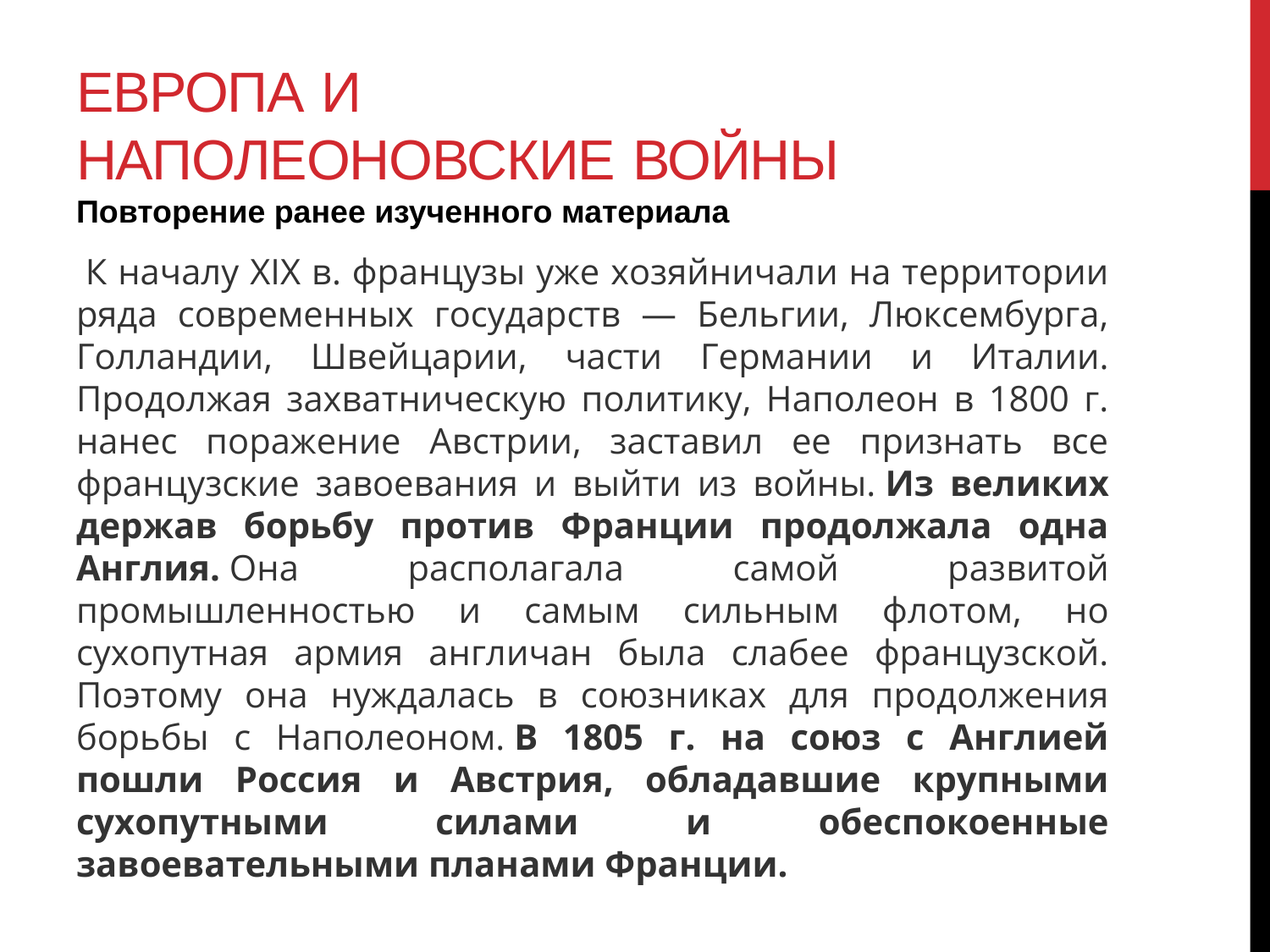

# Европа и наполеоновские войны Повторение ранее изученного материала
 К началу XIX в. французы уже хозяйничали на территории ряда современных государств — Бельгии, Люксембурга, Голландии, Швейцарии, части Германии и Италии. Продолжая захватническую политику, Наполеон в 1800 г. нанес поражение Австрии, заставил ее признать все французские завоевания и выйти из войны. Из великих держав борьбу против Франции продолжала одна Англия. Она располагала самой развитой промышленностью и самым сильным флотом, но сухопутная армия англичан была слабее французской. Поэтому она нуждалась в союзниках для продолжения борьбы с Наполеоном. В 1805 г. на союз с Англией пошли Россия и Австрия, обладавшие крупными сухопутными силами и обеспокоенные завоевательными планами Франции.